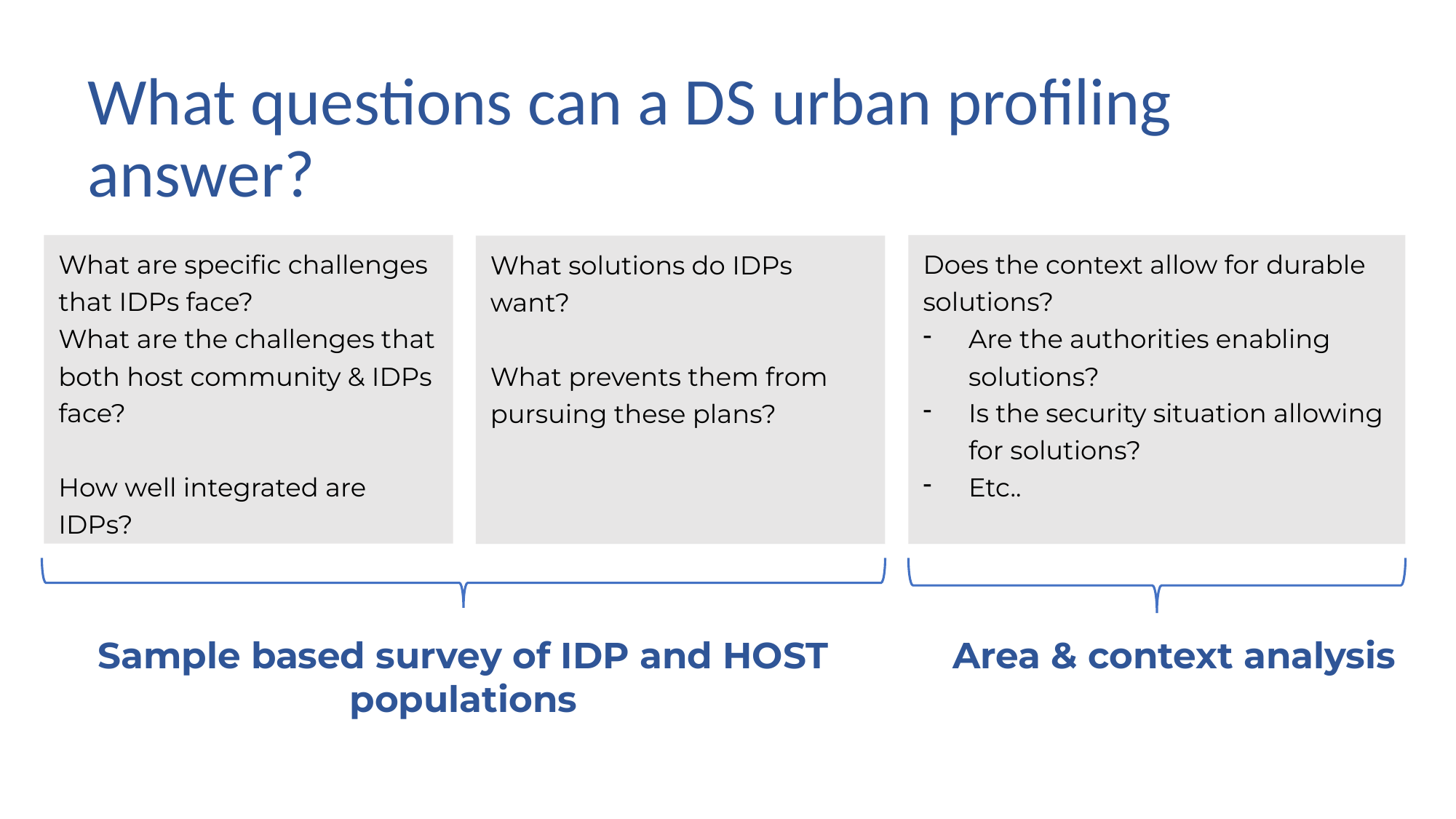

# What questions can a DS urban profiling answer?

Does the context allow for durable solutions?
Are the authorities enabling solutions?
Is the security situation allowing for solutions?
Etc..
What are specific challenges that IDPs face?
What are the challenges that both host community & IDPs face?

How well integrated are IDPs?
What solutions do IDPs want?

What prevents them from pursuing these plans?

Area & context analysis
Sample based survey of IDP and HOST populations